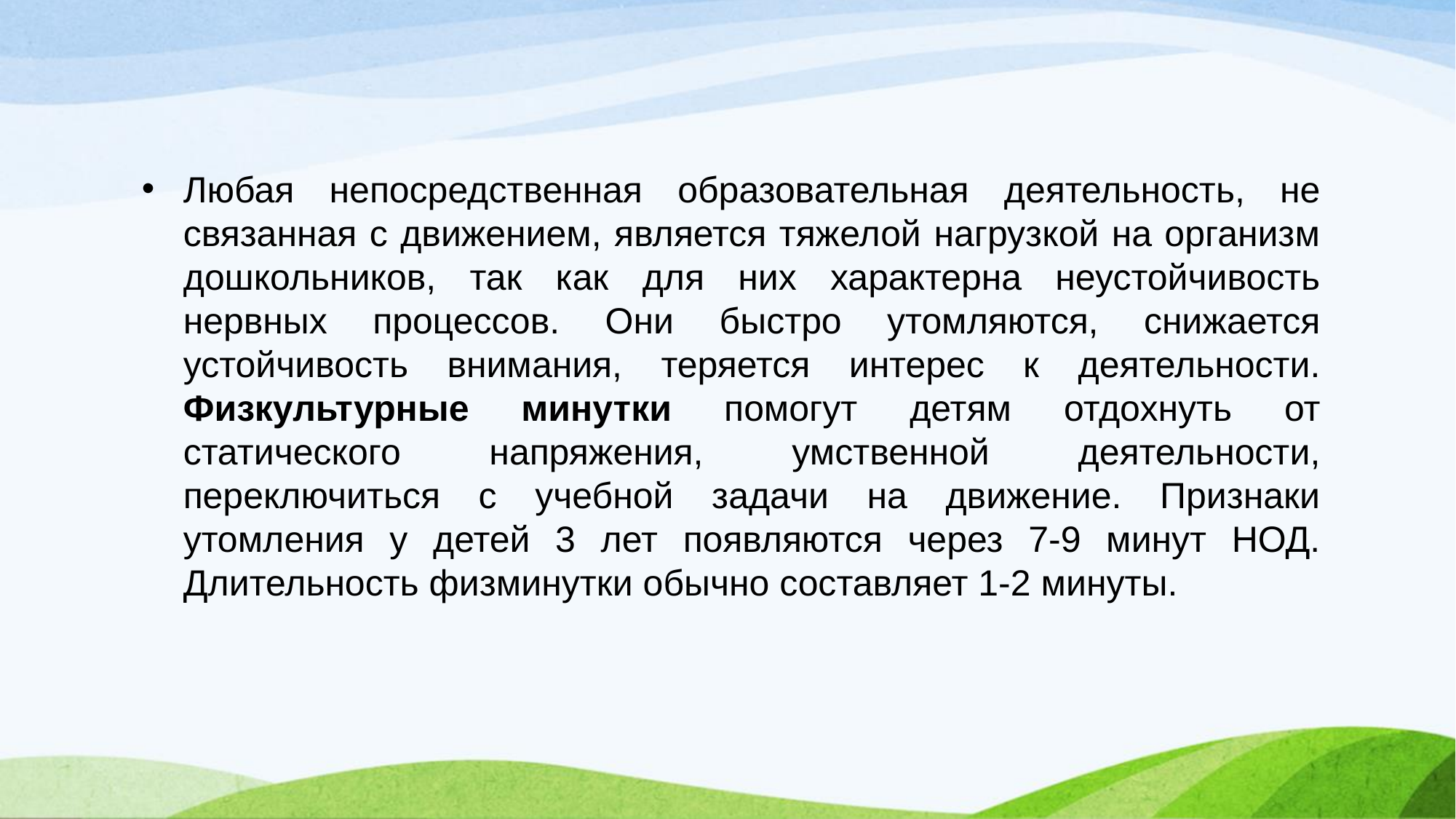

Любая непосредственная образовательная деятельность, не связанная с движением, является тяжелой нагрузкой на организм дошкольников, так как для них характерна неустойчивость нервных процессов. Они быстро утомляются, снижается устойчивость внимания, теряется интерес к деятельности. Физкультурные минутки помогут детям отдохнуть от статического напряжения, умственной деятельности, переключиться с учебной задачи на движение. Признаки утомления у детей 3 лет появляются через 7-9 минут НОД. Длительность физминутки обычно составляет 1-2 минуты.